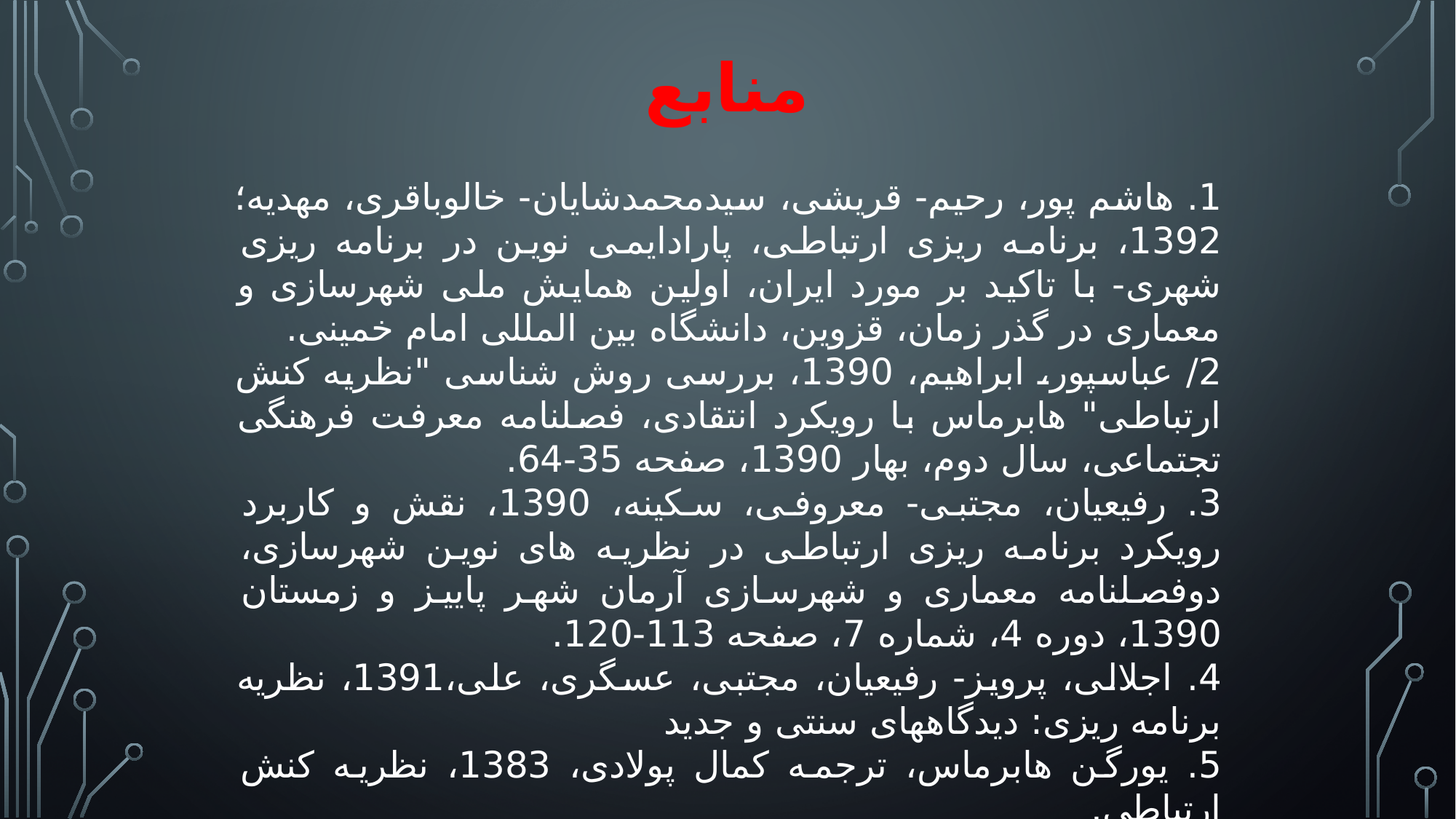

منابع

1. هاشم پور، رحیم- قریشی، سیدمحمدشایان- خالوباقری، مهدیه؛ 1392، برنامه ریزی ارتباطی، پارادایمی نوین در برنامه ریزی شهری- با تاکید بر مورد ایران، اولین همایش ملی شهرسازی و معماری در گذر زمان، قزوین، دانشگاه بین المللی امام خمینی.
2/ عباسپور، ابراهیم، 1390، بررسی روش شناسی "نظریه کنش ارتباطی" هابرماس با رویکرد انتقادی، فصلنامه معرفت فرهنگی تجتماعی، سال دوم، بهار 1390، صفحه 35-64.
3. رفیعیان، مجتبی- معروفی، سکینه، 1390، نقش و کاربرد رویکرد برنامه ریزی ارتباطی در نظریه های نوین شهرسازی، دوفصلنامه معماری و شهرسازی آرمان شهر پاییز و زمستان 1390، دوره 4، شماره 7، صفحه 113-120.
4. اجلالی، پرویز- رفیعیان، مجتبی، عسگری، علی،1391، نظریه برنامه ریزی: دیدگاههای سنتی و جدید
5. یورگن هابرماس، ترجمه کمال پولادی، 1383، نظریه کنش ارتباطی.